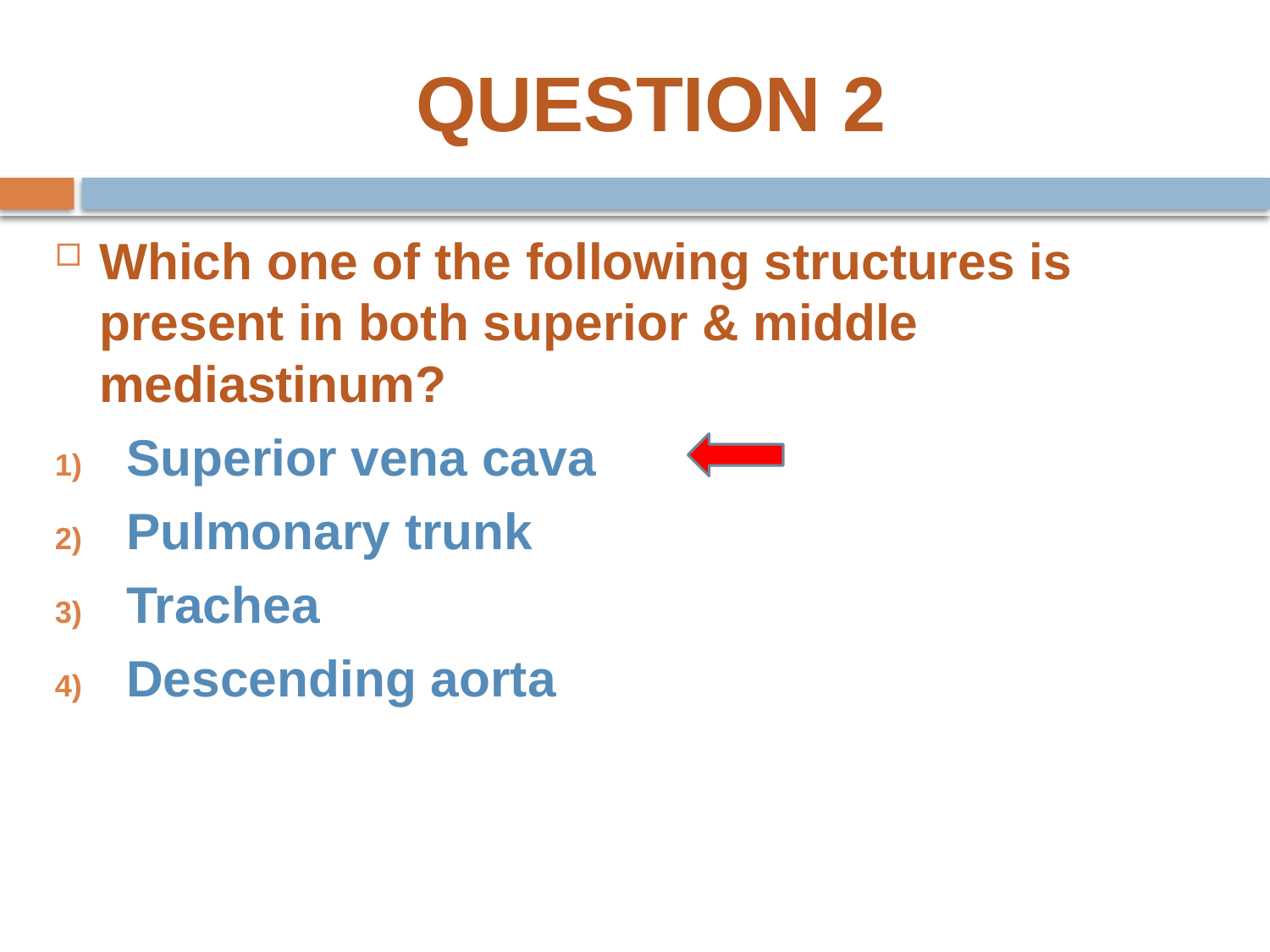

# QUESTION 2
Which one of the following structures is present in both superior & middle mediastinum?
Superior vena cava
Pulmonary trunk
Trachea
Descending aorta